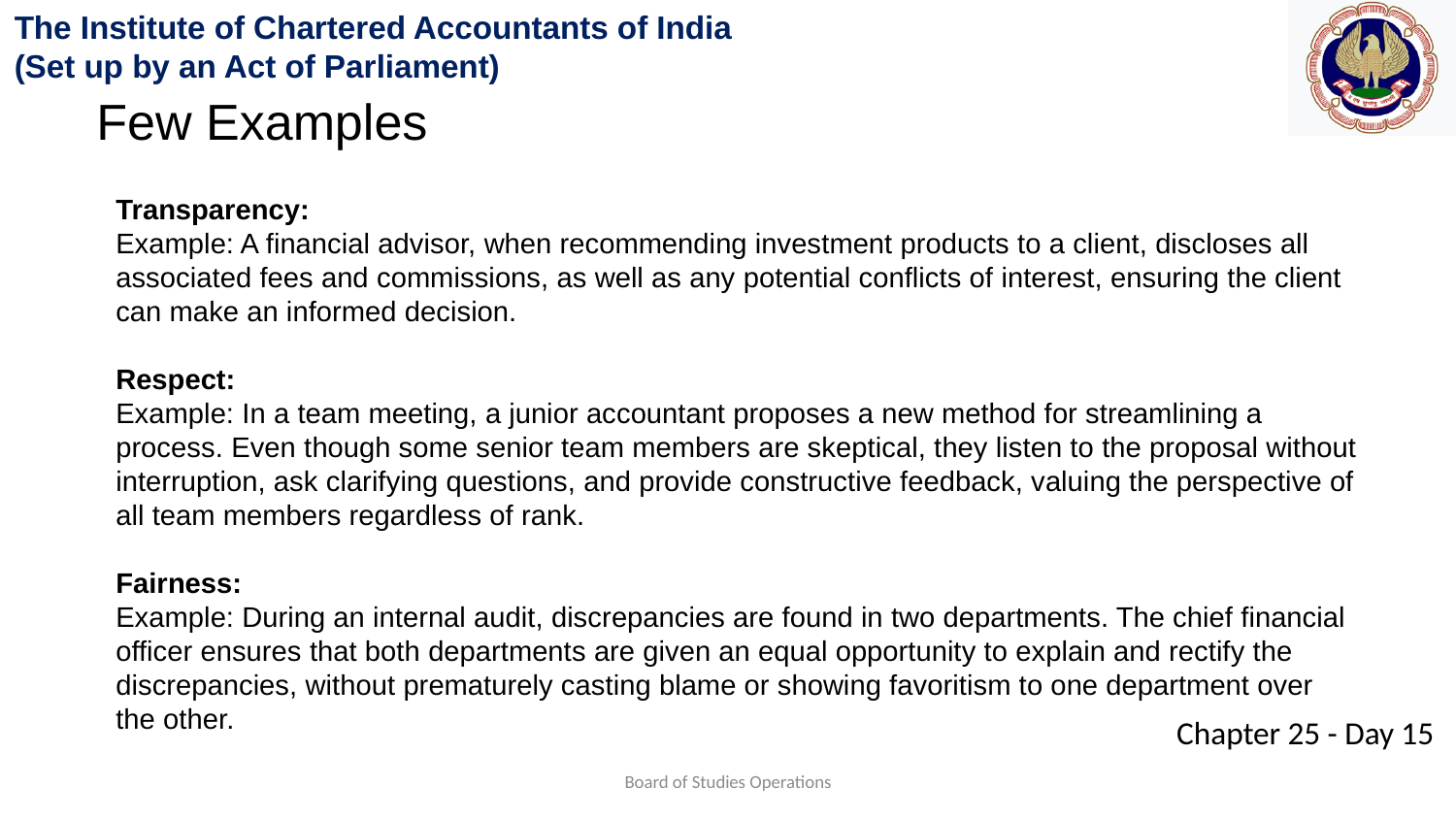

Few Examples

Transparency:
Example: A financial advisor, when recommending investment products to a client, discloses all associated fees and commissions, as well as any potential conflicts of interest, ensuring the client can make an informed decision.

Respect:
Example: In a team meeting, a junior accountant proposes a new method for streamlining a process. Even though some senior team members are skeptical, they listen to the proposal without interruption, ask clarifying questions, and provide constructive feedback, valuing the perspective of all team members regardless of rank.

Fairness:
Example: During an internal audit, discrepancies are found in two departments. The chief financial officer ensures that both departments are given an equal opportunity to explain and rectify the discrepancies, without prematurely casting blame or showing favoritism to one department over the other.
Board of Studies Operations